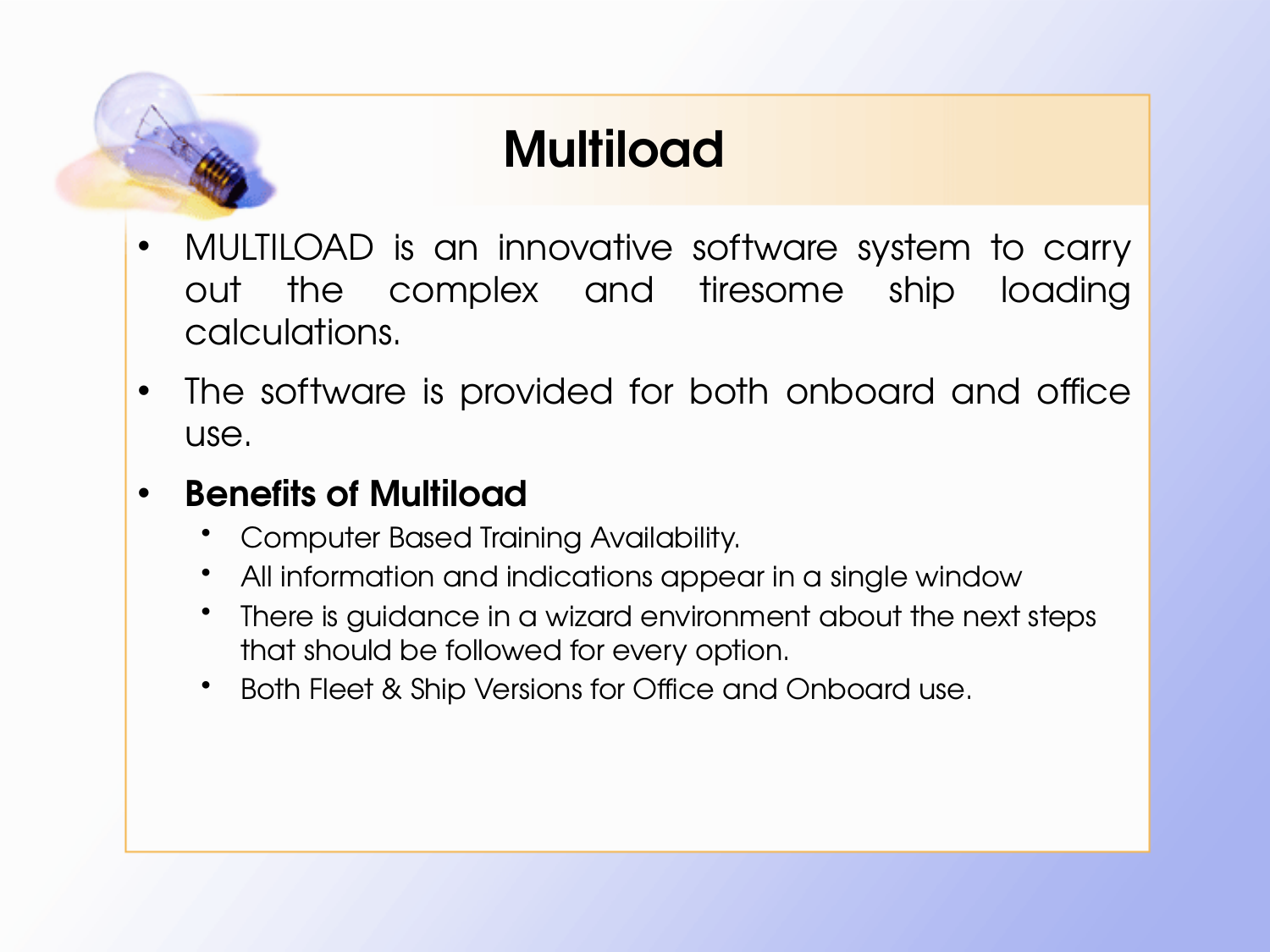

# Multiload
MULTILOAD is an innovative software system to carry out the complex and tiresome ship loading calculations.
The software is provided for both onboard and office use.
Benefits of Multiload
Computer Based Training Availability.
All information and indications appear in a single window
There is guidance in a wizard environment about the next steps that should be followed for every option.
Both Fleet & Ship Versions for Office and Onboard use.